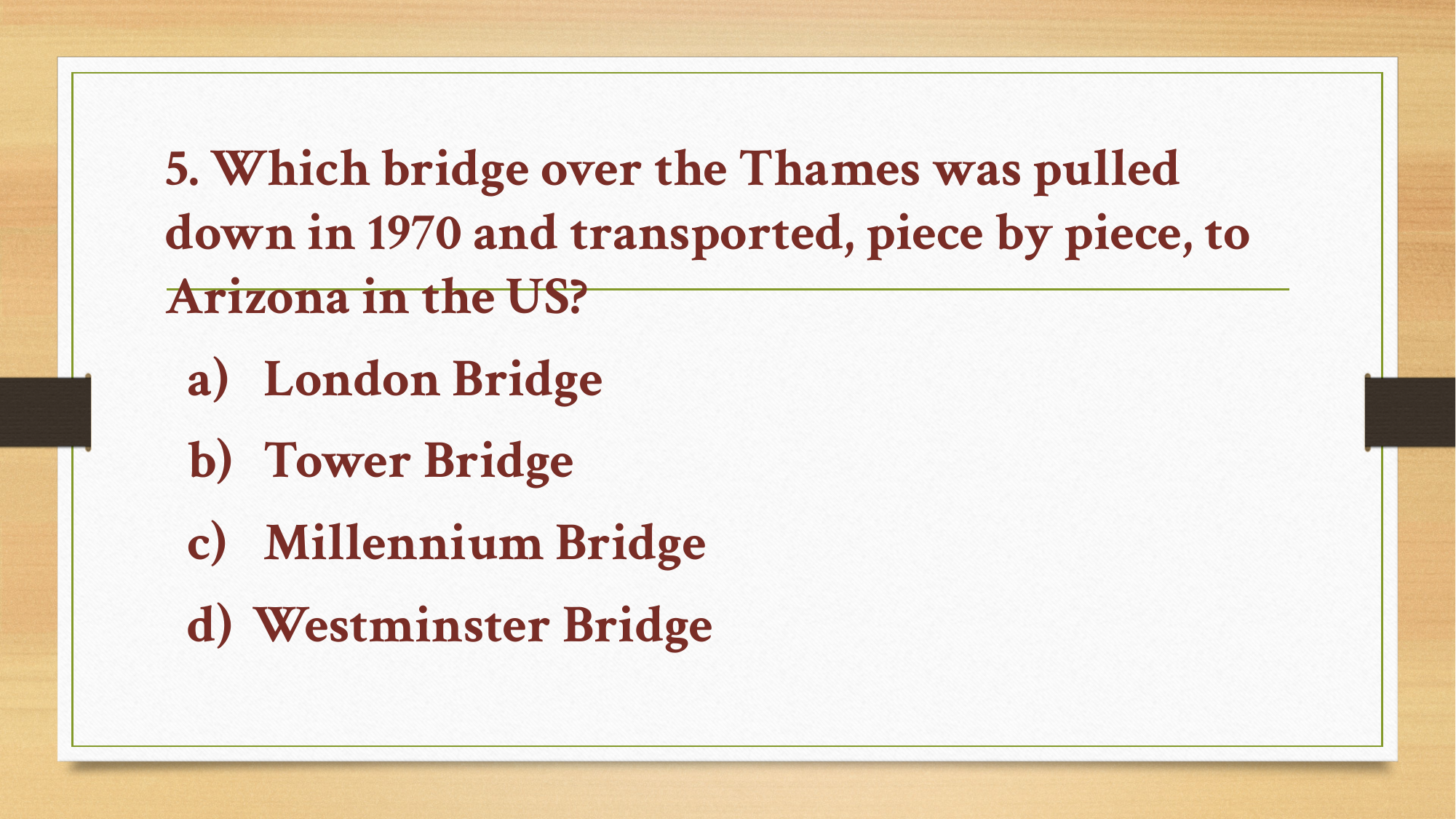

#
5. Which bridge over the Thames was pulled down in 1970 and transported, piece by piece, to Arizona in the US?
  a)	 London Bridge
  b)	 Tower Bridge
  c)	 Millennium Bridge
  d)	Westminster Bridge